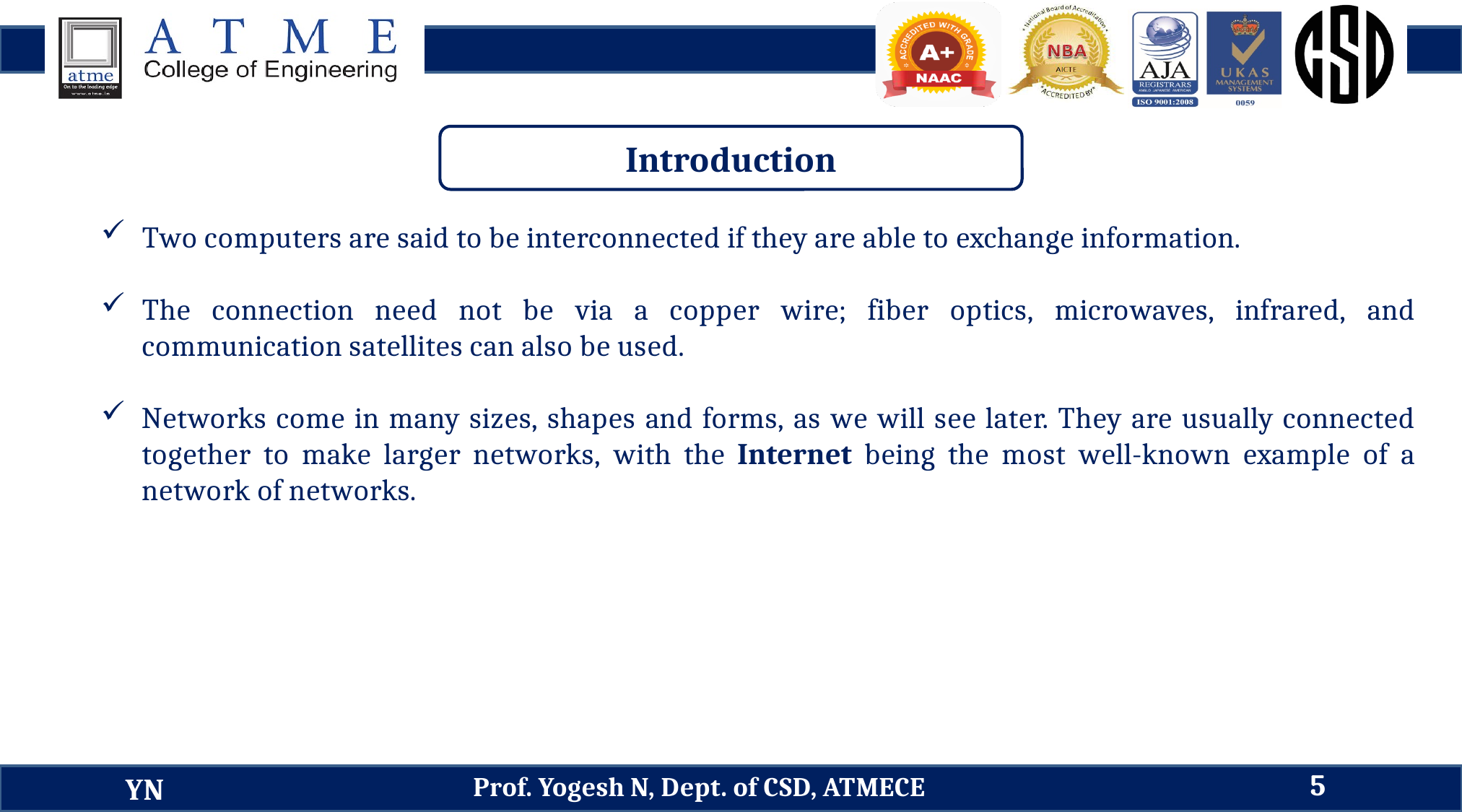

Introduction
Two computers are said to be interconnected if they are able to exchange information.

The connection need not be via a copper wire; fiber optics, microwaves, infrared, and communication satellites can also be used.

Networks come in many sizes, shapes and forms, as we will see later. They are usually connected together to make larger networks, with the Internet being the most well-known example of a network of networks.
5
Prof. Yogesh N, Dept. of CSD, ATMECE
YN